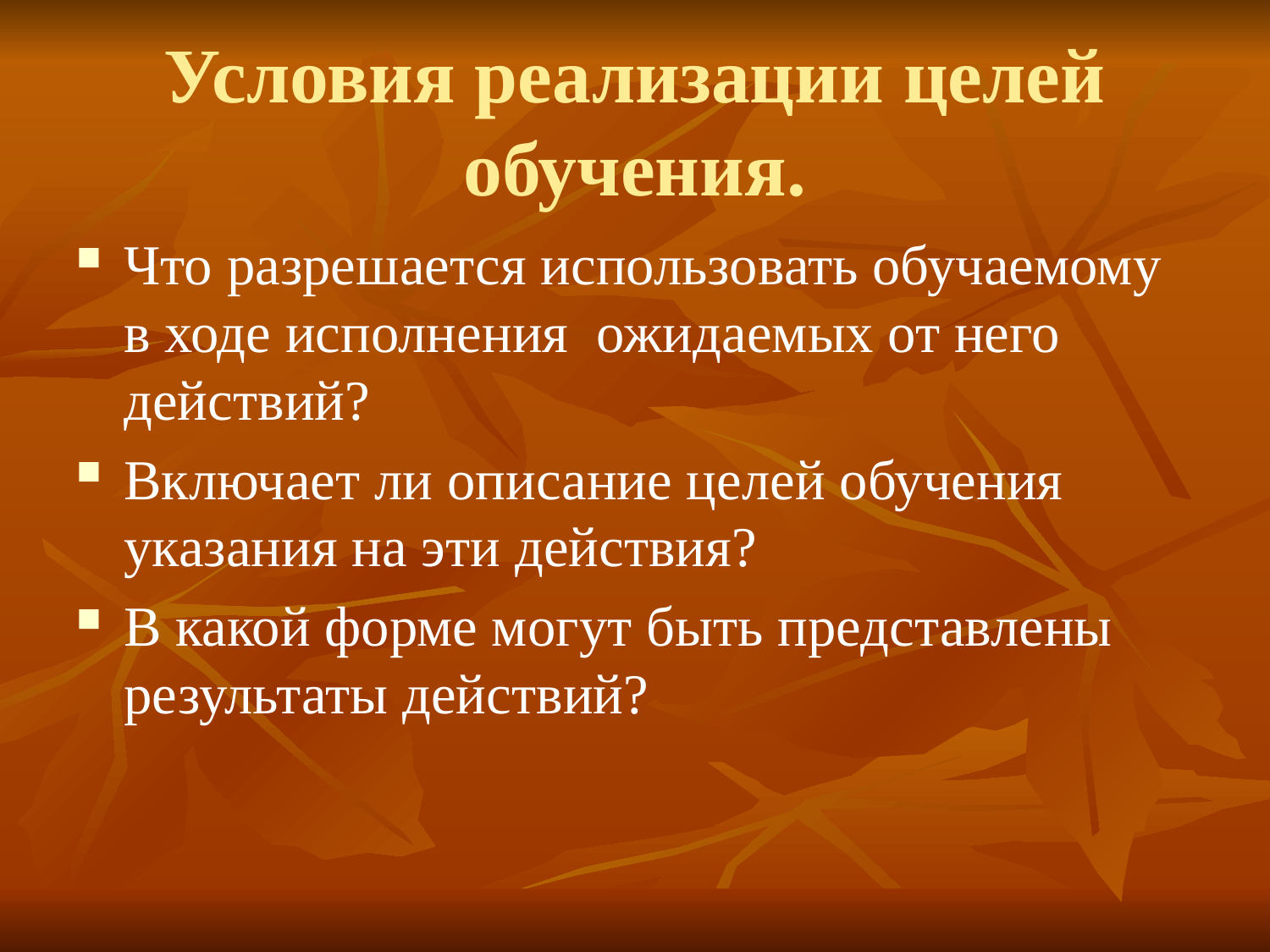

# Условия реализации целей обучения.
Что разрешается использовать обучаемому  в ходе исполнения  ожидаемых от него действий?
Включает ли описание целей обучения указания на эти действия?
В какой форме могут быть представлены результаты действий?